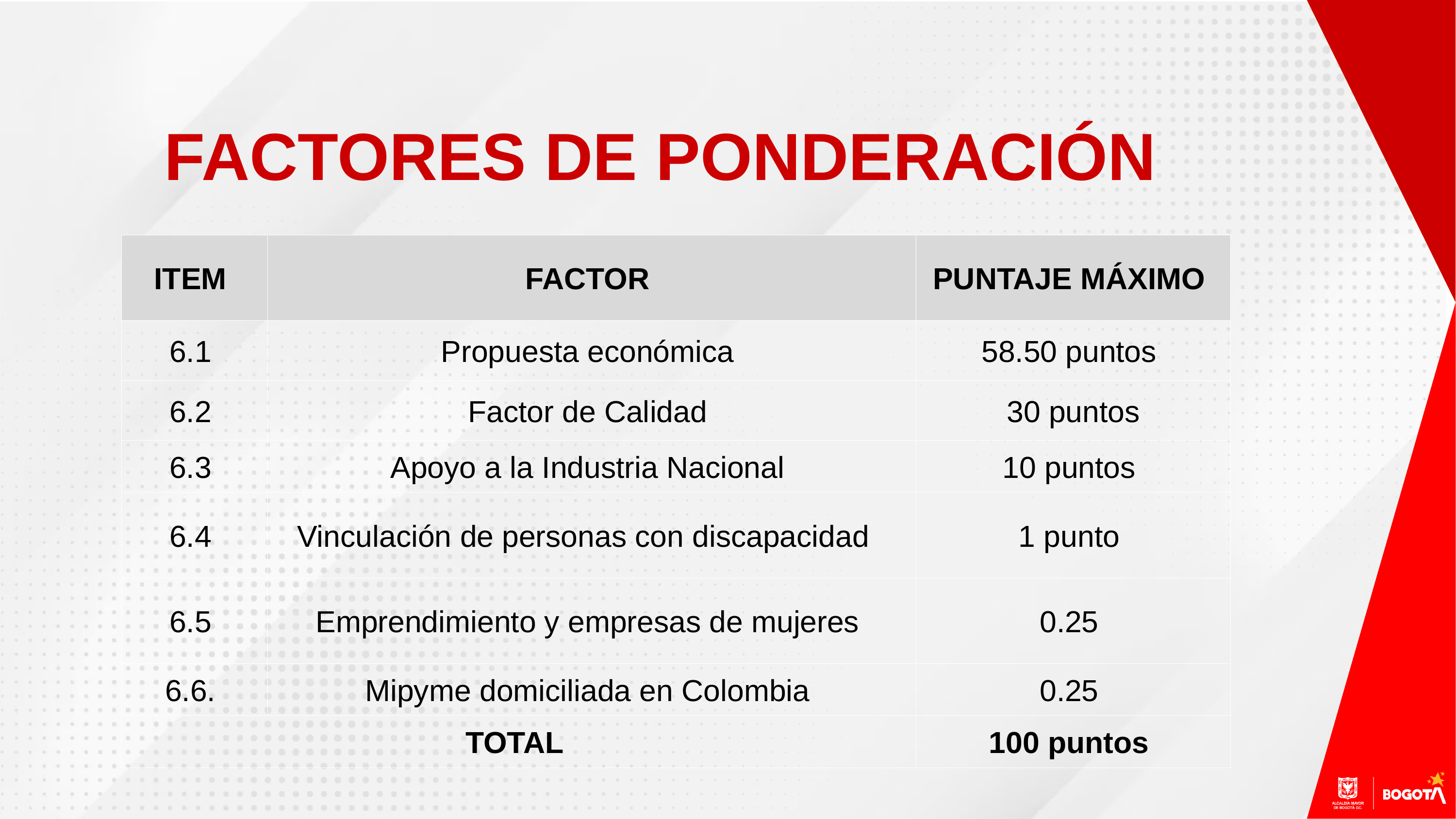

FACTORES DE PONDERACIÓN
| ITEM | FACTOR | PUNTAJE MÁXIMO |
| --- | --- | --- |
| 6.1 | Propuesta económica | 58.50 puntos |
| 6.2 | Factor de Calidad | 30 puntos |
| 6.3 | Apoyo a la Industria Nacional | 10 puntos |
| 6.4 | Vinculación de personas con discapacidad | 1 punto |
| 6.5 | Emprendimiento y empresas de mujeres | 0.25 |
| 6.6. | Mipyme domiciliada en Colombia | 0.25 |
| TOTAL | TOTAL | 100 puntos |